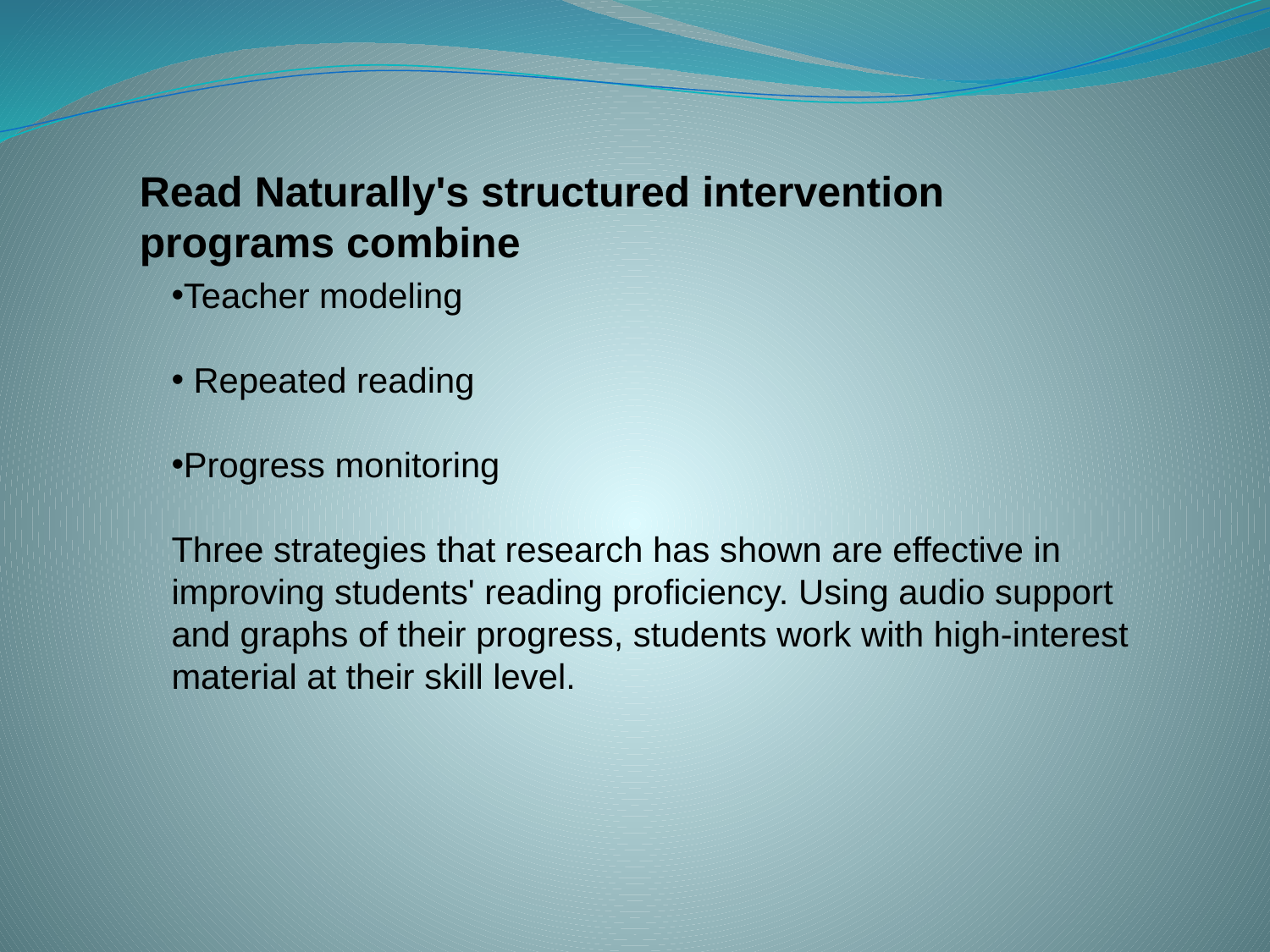

Read Naturally's structured intervention programs combine

Teacher modeling

 Repeated reading

Progress monitoring

Three strategies that research has shown are effective in improving students' reading proficiency. Using audio support and graphs of their progress, students work with high-interest material at their skill level.